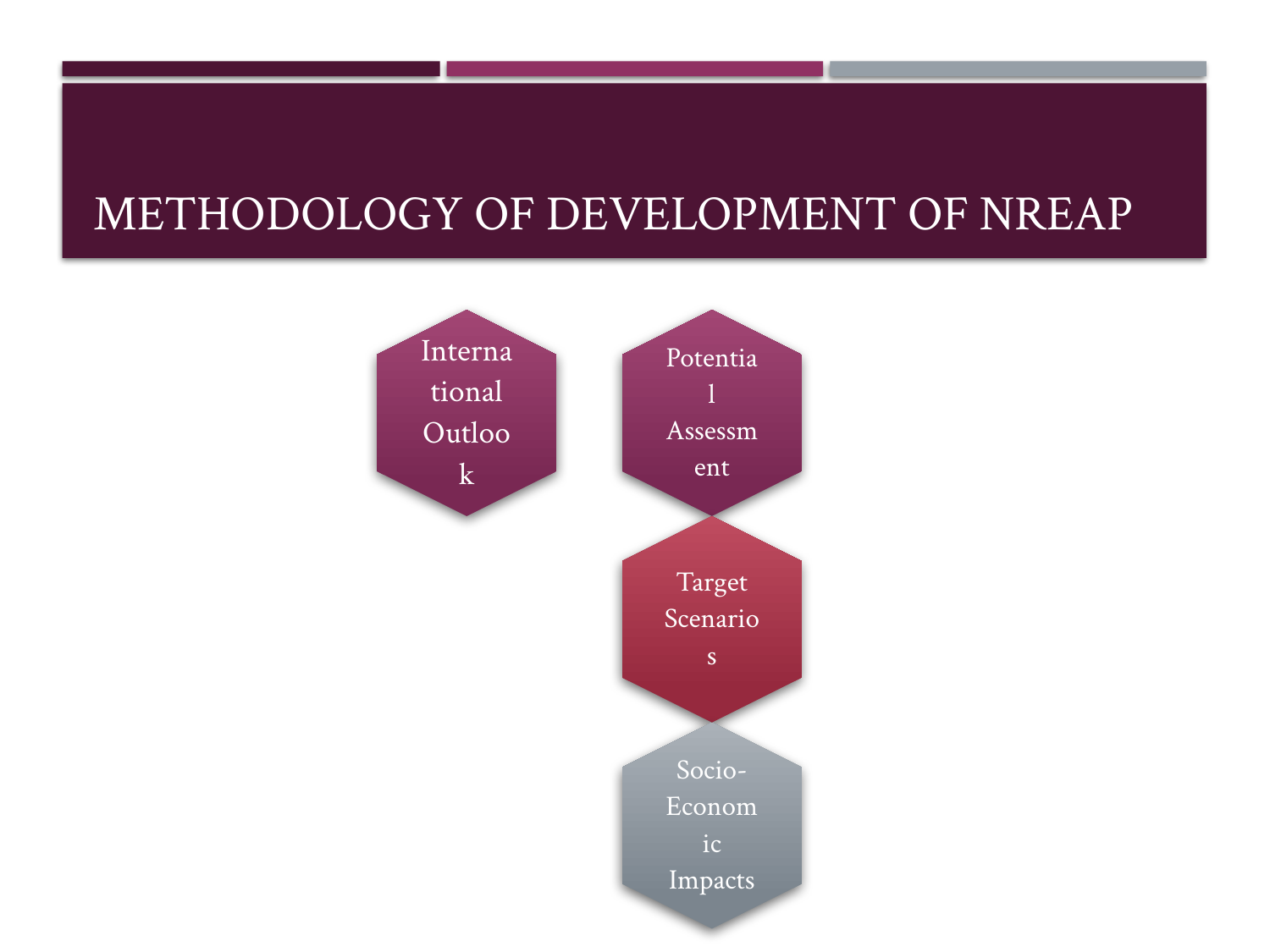

# Methodology Of development of nreap
Potential Assessment
International Outlook
Target Scenarios
Socio-Economic Impacts